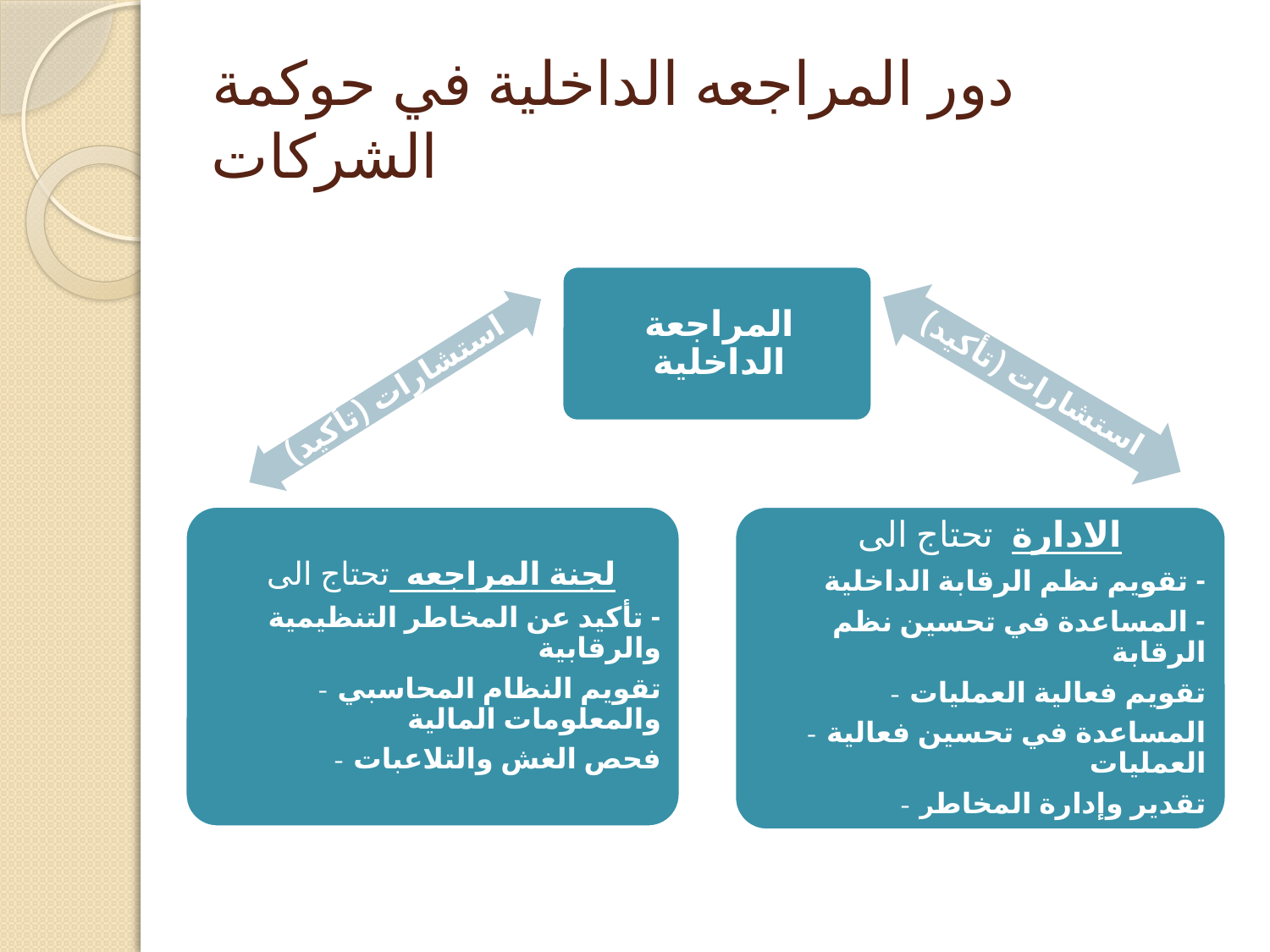

# دور المراجعه الداخلية في حوكمة الشركات
المراجعة الداخلية
استشارات (تأكيد)
الادارة  تحتاج الى
- تقويم نظم الرقابة الداخلية
- المساعدة في تحسين نظم الرقابة
- تقويم فعالية العمليات
- المساعدة في تحسين فعالية العمليات
- تقدير وإدارة المخاطر

لجنة المراجعه  تحتاج الى
- تأكيد عن المخاطر التنظيمية والرقابية
- تقويم النظام المحاسبي والمعلومات المالية
- فحص الغش والتلاعبات
استشارات (تأكيد)